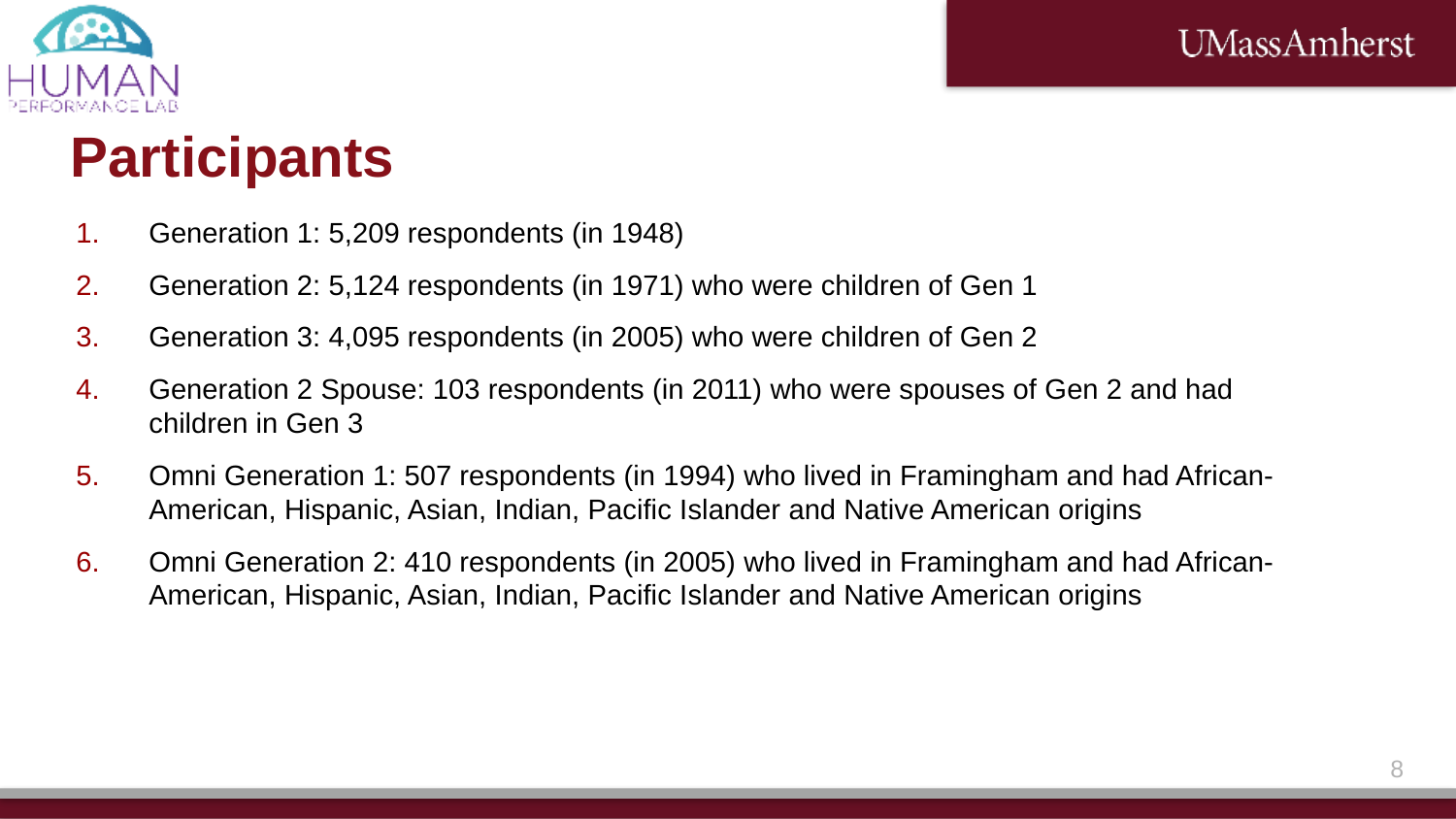

# Participants
Generation 1: 5,209 respondents (in 1948)
Generation 2: 5,124 respondents (in 1971) who were children of Gen 1
Generation 3: 4,095 respondents (in 2005) who were children of Gen 2
Generation 2 Spouse: 103 respondents (in 2011) who were spouses of Gen 2 and had children in Gen 3
Omni Generation 1: 507 respondents (in 1994) who lived in Framingham and had African-American, Hispanic, Asian, Indian, Pacific Islander and Native American origins
Omni Generation 2: 410 respondents (in 2005) who lived in Framingham and had African-American, Hispanic, Asian, Indian, Pacific Islander and Native American origins

8